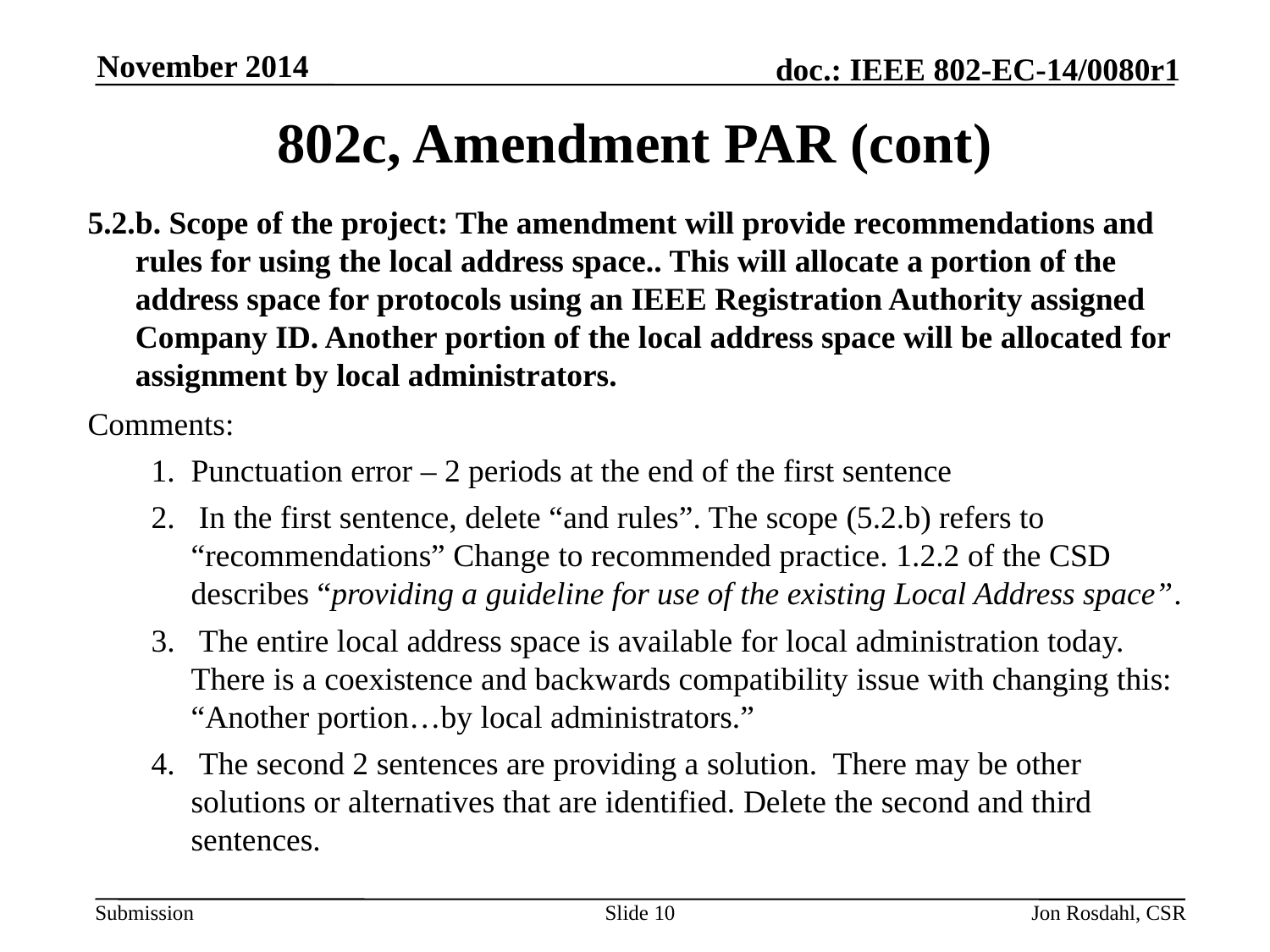

November 2014
# 802c, Amendment PAR (cont)
5.2.b. Scope of the project: The amendment will provide recommendations and rules for using the local address space.. This will allocate a portion of the address space for protocols using an IEEE Registration Authority assigned Company ID. Another portion of the local address space will be allocated for assignment by local administrators.
Comments:
Punctuation error – 2 periods at the end of the first sentence
 In the first sentence, delete “and rules”. The scope (5.2.b) refers to “recommendations” Change to recommended practice. 1.2.2 of the CSD describes “providing a guideline for use of the existing Local Address space”.
 The entire local address space is available for local administration today. There is a coexistence and backwards compatibility issue with changing this: “Another portion…by local administrators.”
 The second 2 sentences are providing a solution.  There may be other solutions or alternatives that are identified. Delete the second and third sentences.
Slide 10
Jon Rosdahl, CSR